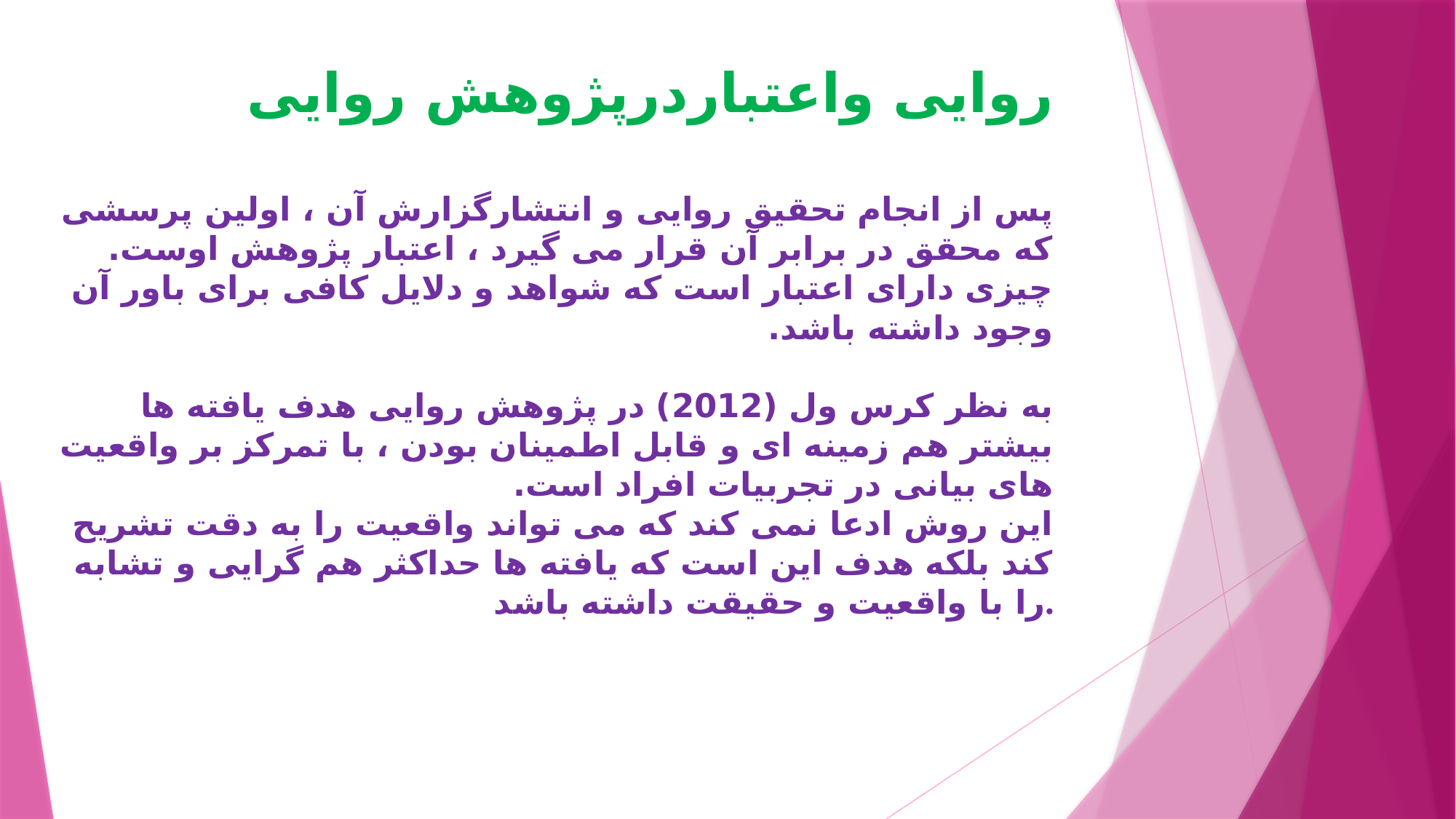

# روایی واعتباردرپژوهش روایی پس از انجام تحقیق روایی و انتشارگزارش آن ، اولین پرسشی که محقق در برابر آن قرار می گیرد ، اعتبار پژوهش اوست. چیزی دارای اعتبار است که شواهد و دلایل کافی برای باور آن وجود داشته باشد. به نظر کرس ول (2012) در پژوهش روایی هدف یافته ها بیشتر هم زمینه ای و قابل اطمینان بودن ، با تمرکز بر واقعیت های بیانی در تجربیات افراد است. این روش ادعا نمی کند که می تواند واقعیت را به دقت تشریح کند بلکه هدف این است که یافته ها حداکثر هم گرایی و تشابه را با واقعیت و حقیقت داشته باشد.